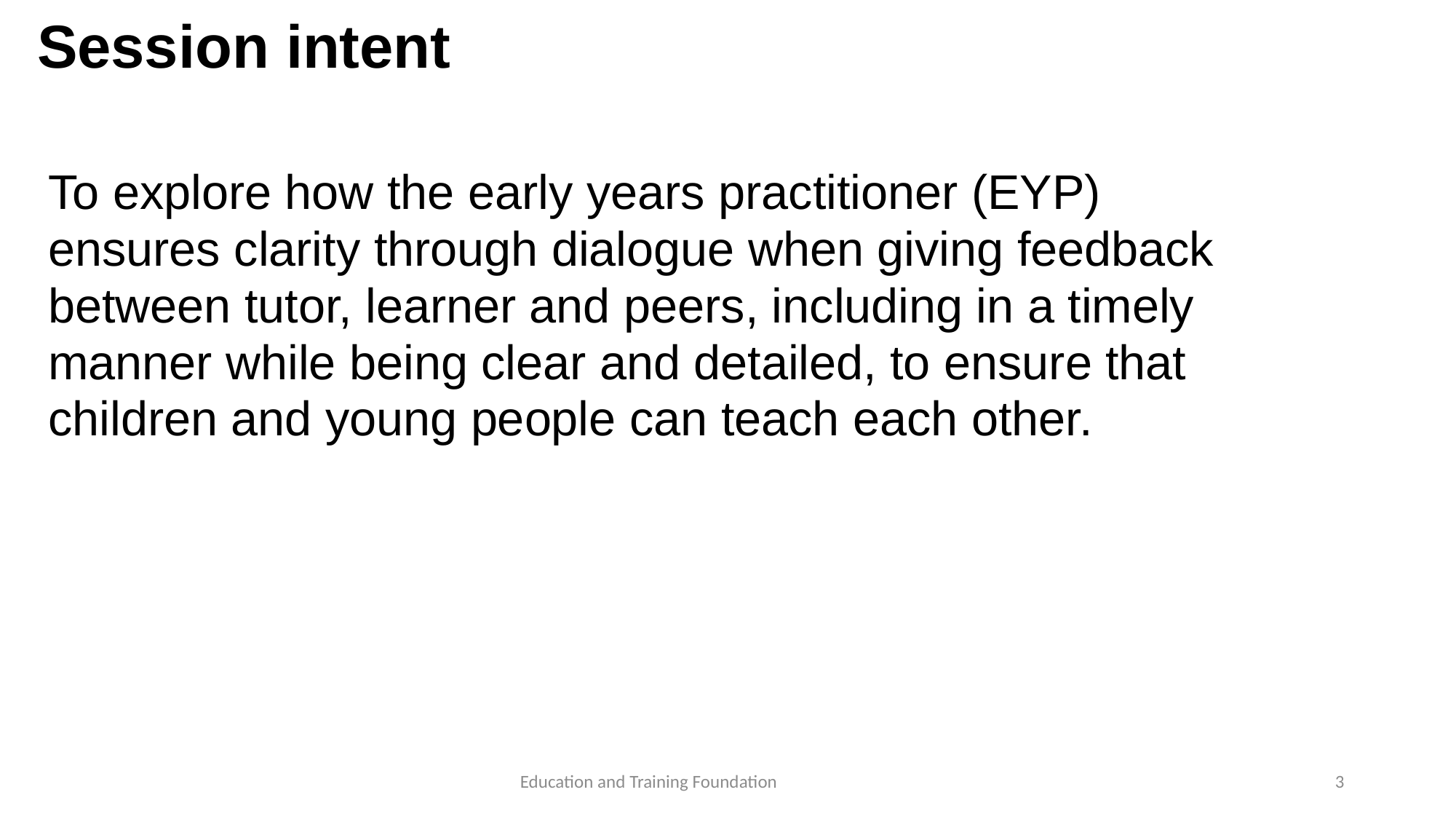

# Session intent
To explore how the early years practitioner (EYP) ensures clarity through dialogue when giving feedback between tutor, learner and peers, including in a timely manner while being clear and detailed, to ensure that children and young people can teach each other.
3
Education and Training Foundation